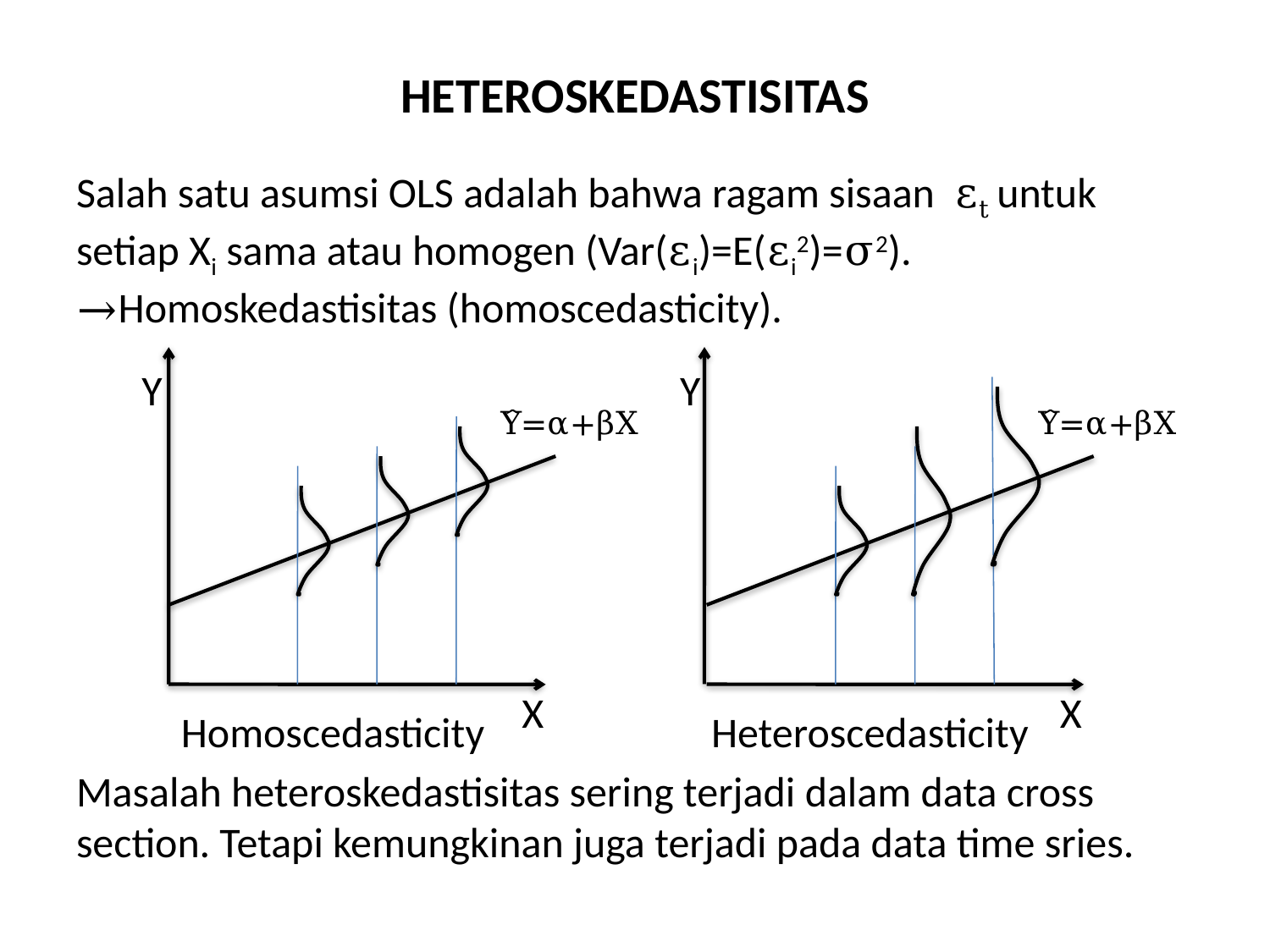

# HETEROSKEDASTISITAS
Salah satu asumsi OLS adalah bahwa ragam sisaan  εt untuk setiap Xi sama atau homogen (Var(εi)=E(εi2)=σ2). →Homoskedastisitas (homoscedasticity).

           Homoscedasticity		Heteroscedasticity
Masalah heteroskedastisitas sering terjadi dalam data cross section. Tetapi kemungkinan juga terjadi pada data time sries.

Y
Y

Ŷ=α+βX
Ŷ=α+βX

X
X